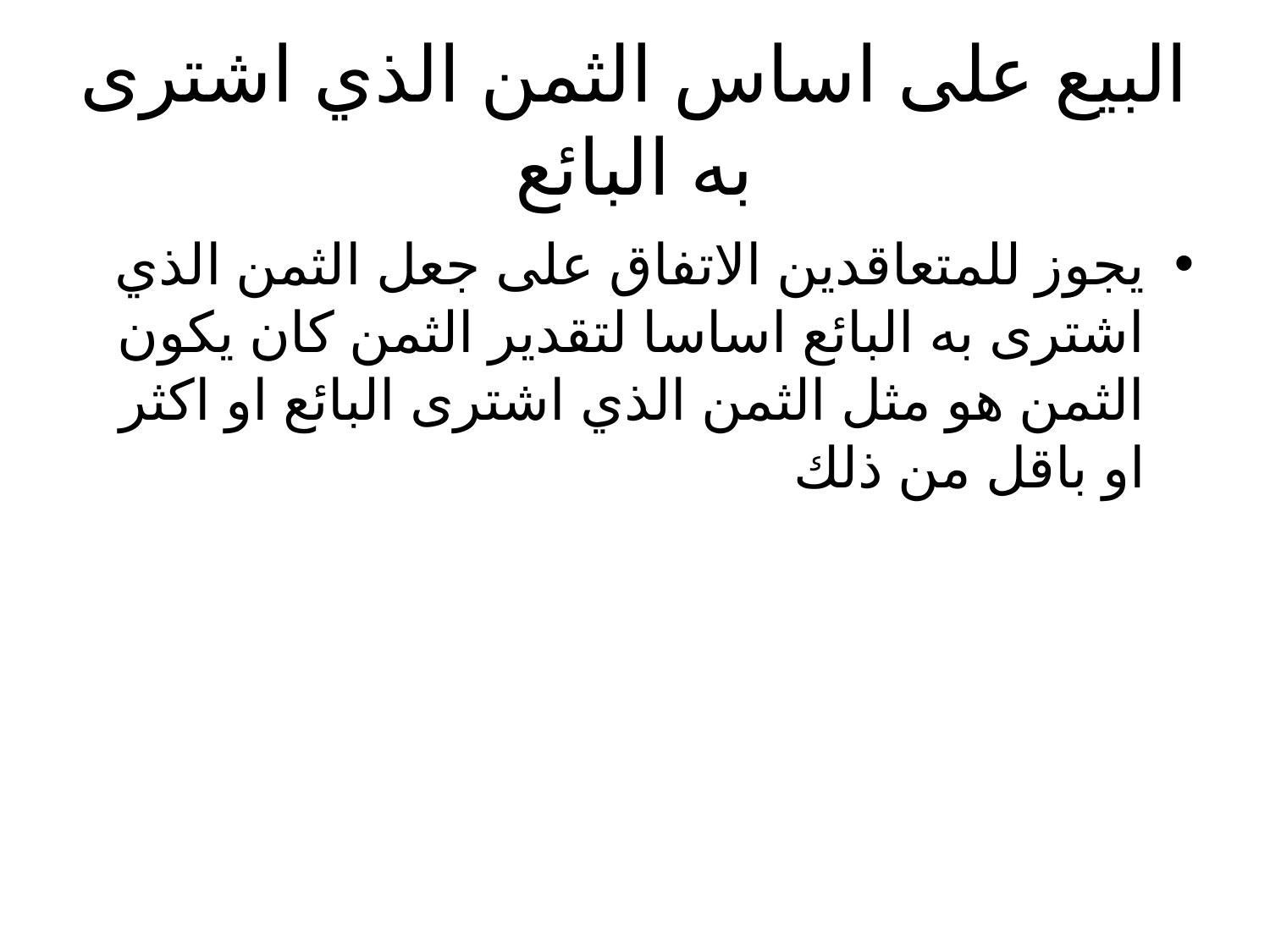

# البيع على اساس الثمن الذي اشترى به البائع
يجوز للمتعاقدين الاتفاق على جعل الثمن الذي اشترى به البائع اساسا لتقدير الثمن كان يكون الثمن هو مثل الثمن الذي اشترى البائع او اكثر او باقل من ذلك